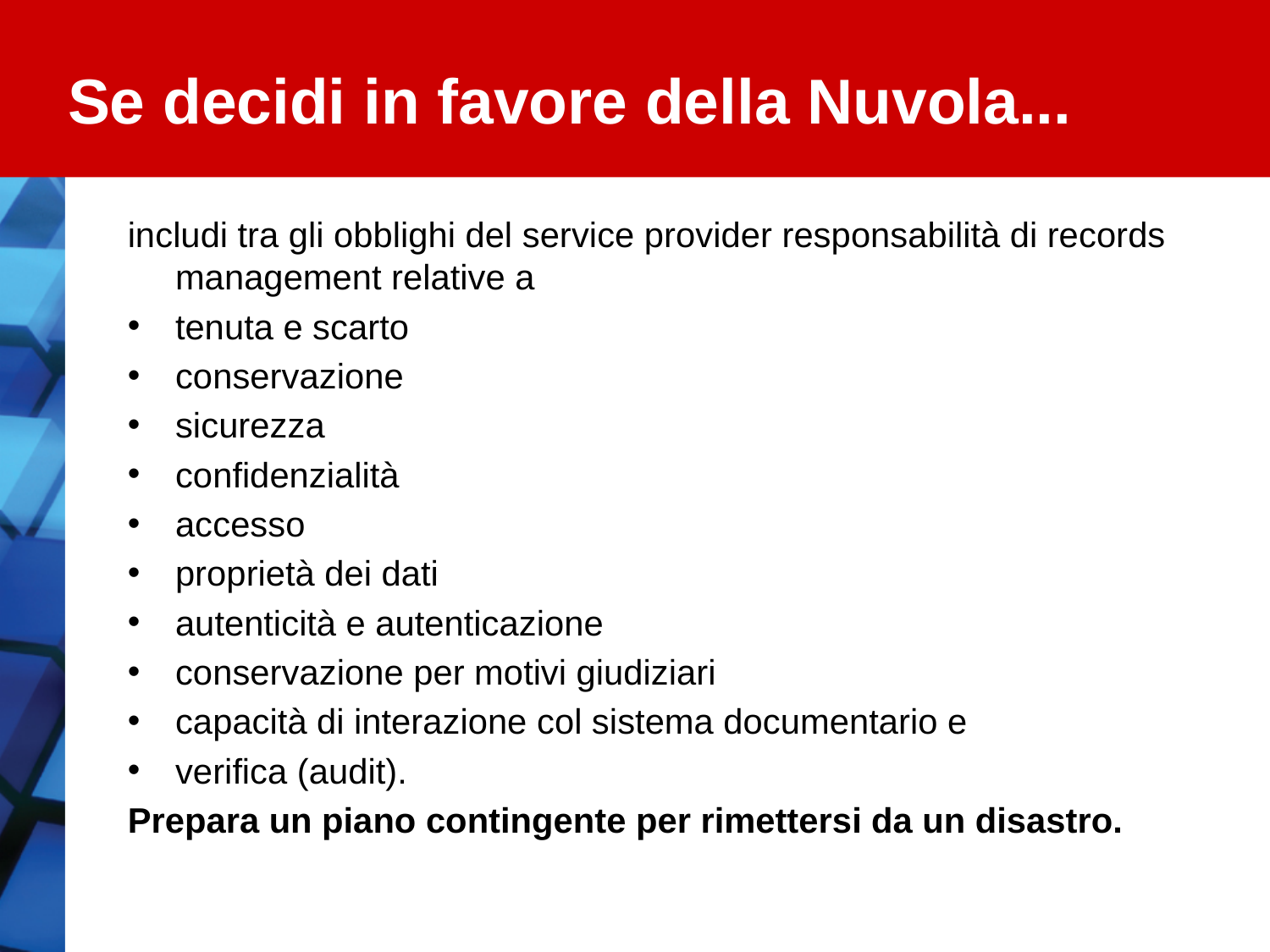

# Se decidi in favore della Nuvola...
includi tra gli obblighi del service provider responsabilità di records management relative a
tenuta e scarto
conservazione
sicurezza
confidenzialità
accesso
proprietà dei dati
autenticità e autenticazione
conservazione per motivi giudiziari
capacità di interazione col sistema documentario e
verifica (audit).
Prepara un piano contingente per rimettersi da un disastro.